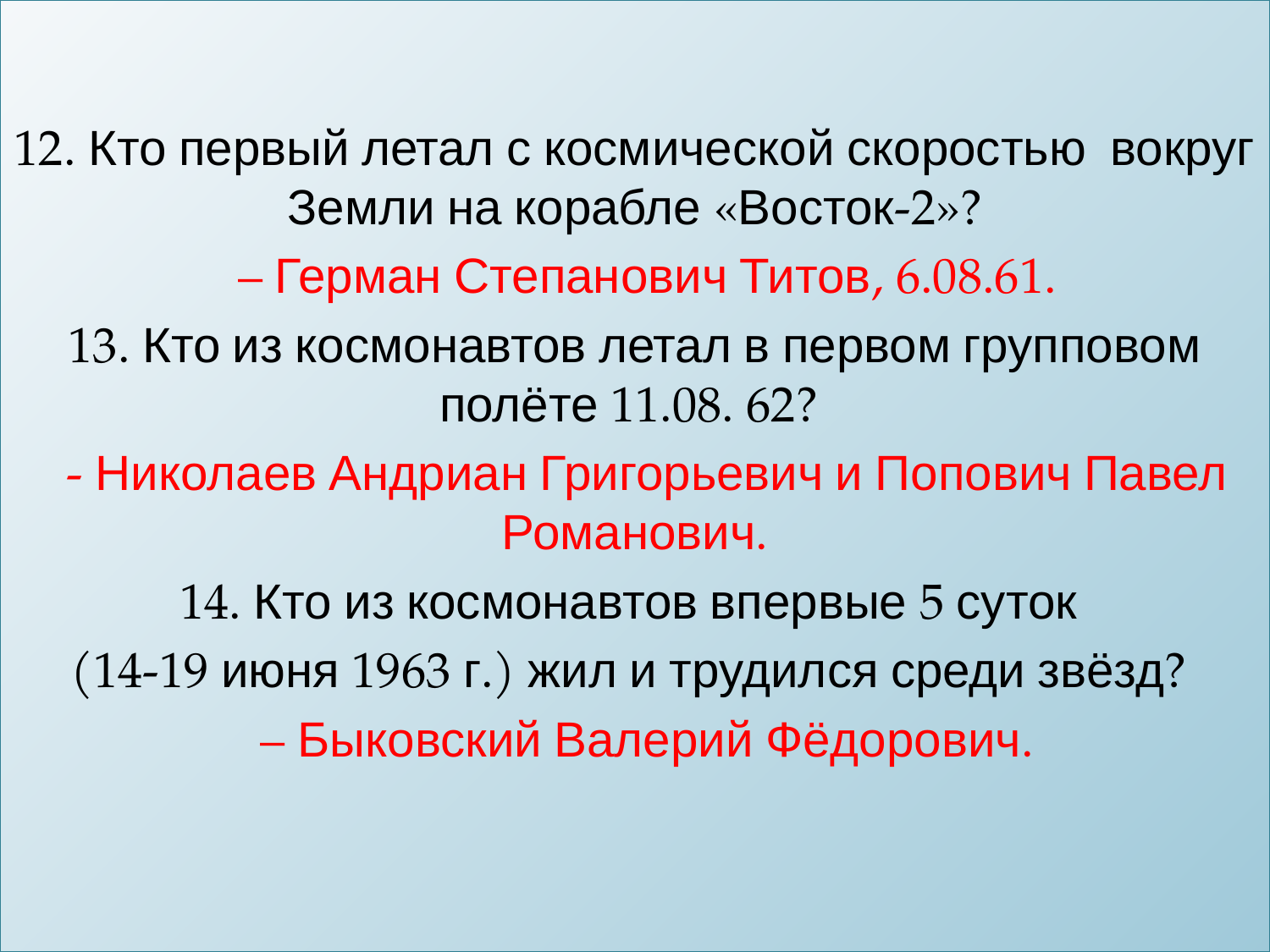

12. Кто первый летал с космической скоростью  вокруг Земли на корабле «Восток-2»?
  – Герман Степанович Титов, 6.08.61.
13. Кто из космонавтов летал в первом групповом полёте 11.08. 62?
  - Николаев Андриан Григорьевич и Попович Павел Романович.
14. Кто из космонавтов впервые 5 суток
(14-19 июня 1963 г.) жил и трудился среди звёзд?
  – Быковский Валерий Фёдорович.